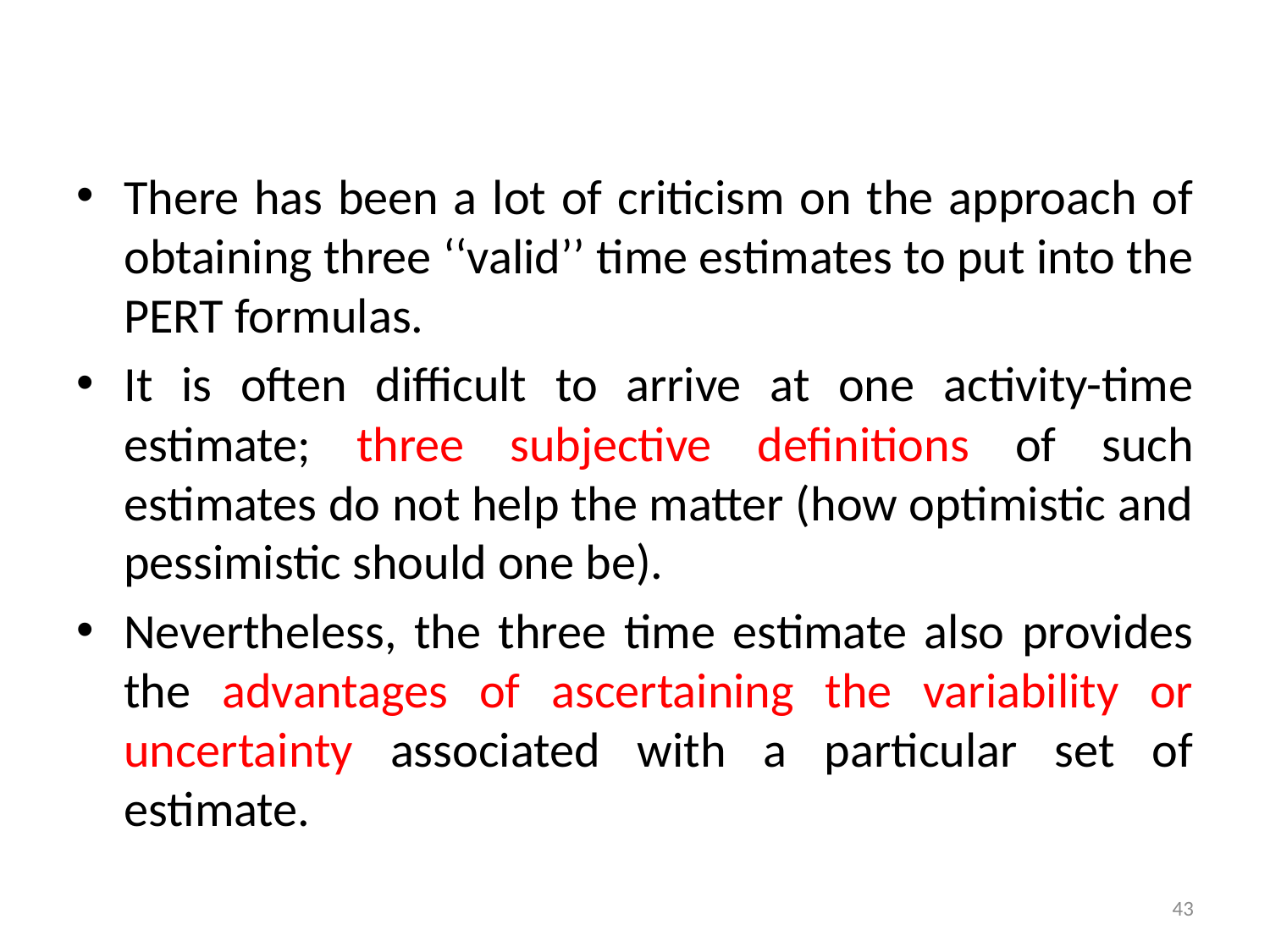

There has been a lot of criticism on the approach of obtaining three ‘‘valid’’ time estimates to put into the PERT formulas.
It is often difficult to arrive at one activity-time estimate; three subjective definitions of such estimates do not help the matter (how optimistic and pessimistic should one be).
Nevertheless, the three time estimate also provides the advantages of ascertaining the variability or uncertainty associated with a particular set of estimate.
43